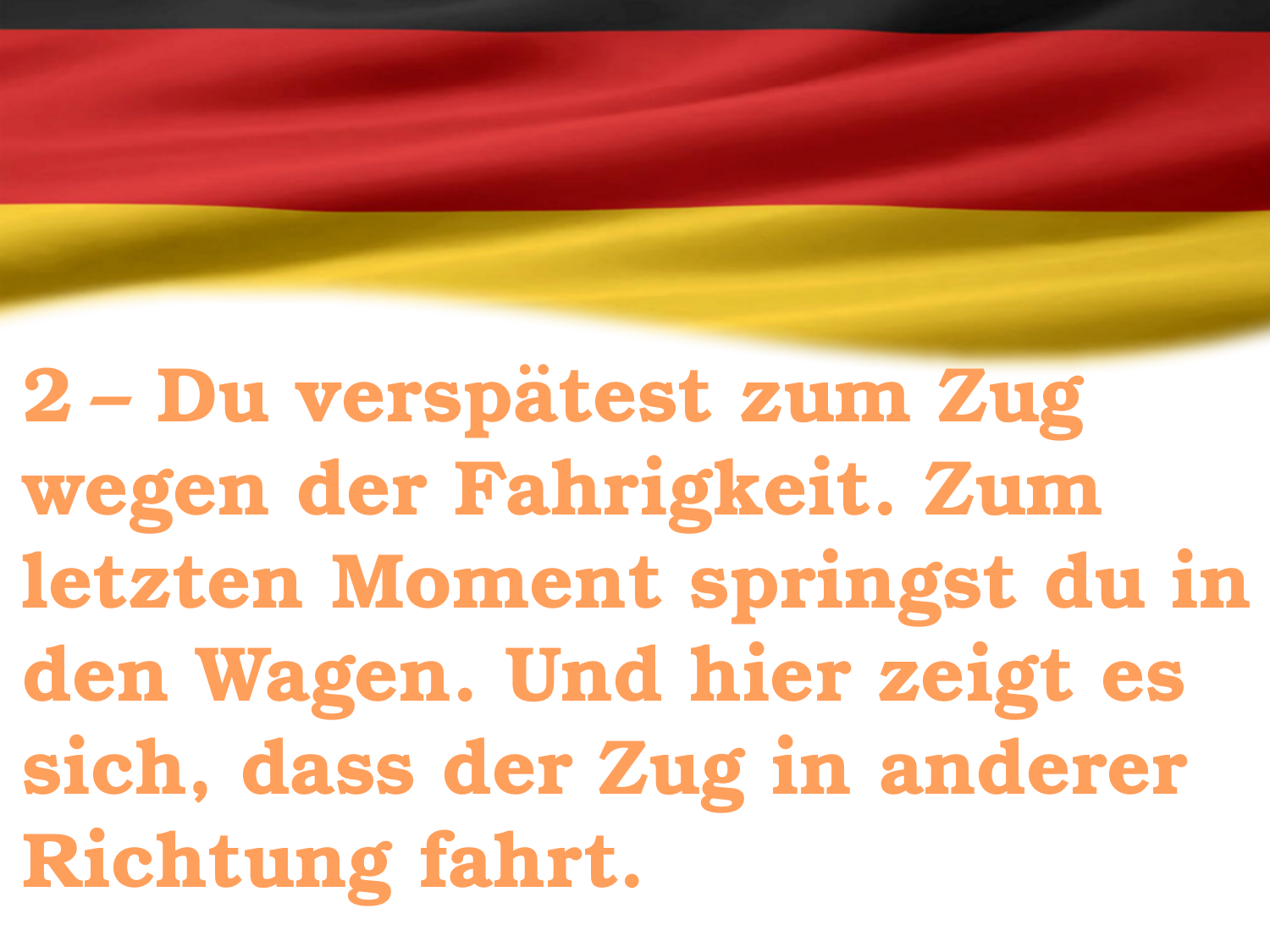

2 – Du verspätest zum Zug wegen der Fahrigkeit. Zum letzten Moment springst du in den Wagen. Und hier zeigt es sich, dass der Zug in anderer Richtung fahrt.